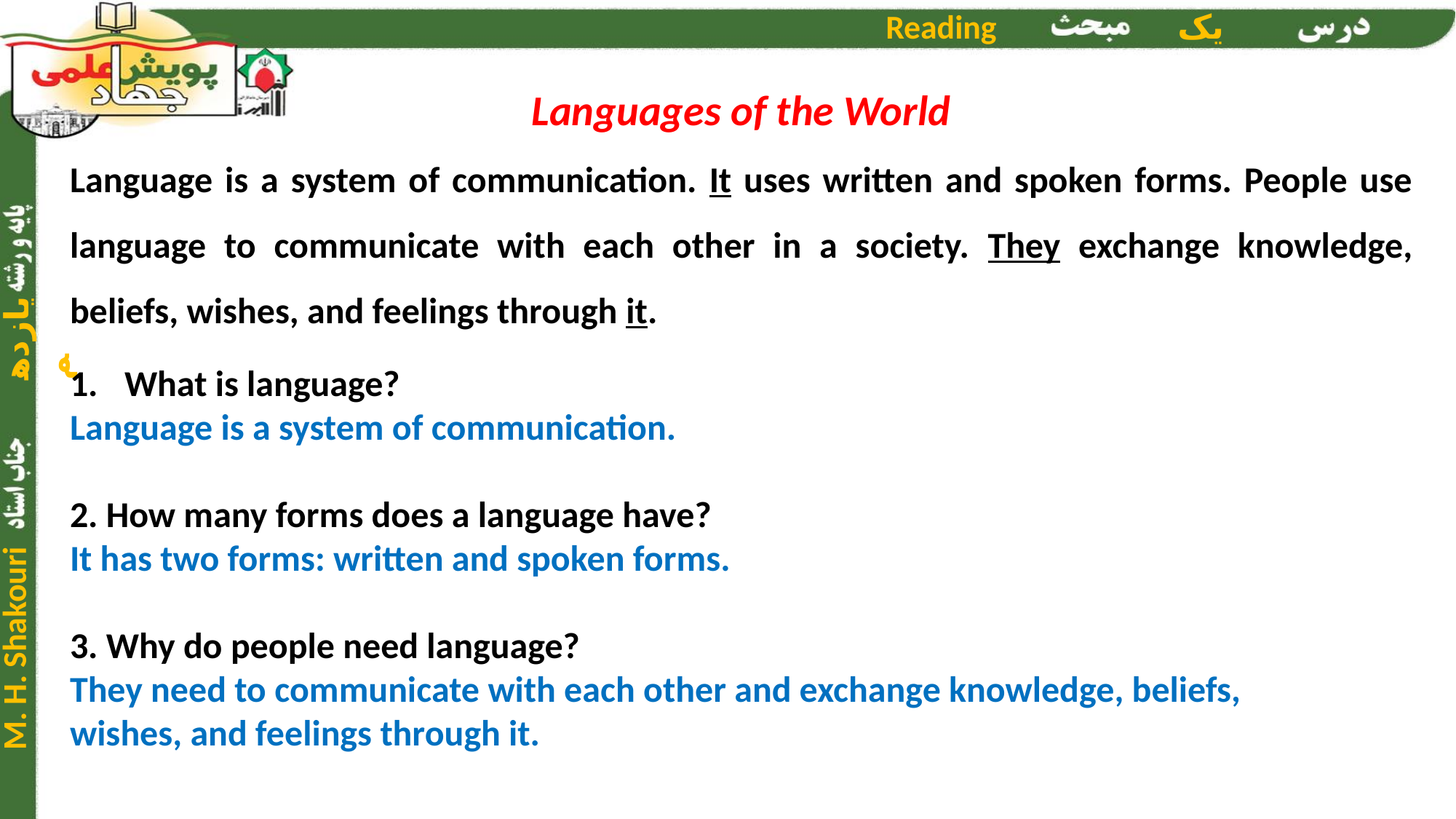

Languages of the World
Language is a system of communication. It uses written and spoken forms. People use language to communicate with each other in a society. They exchange knowledge, beliefs, wishes, and feelings through it.
What is language?
Language is a system of communication.

2. How many forms does a language have?
It has two forms: written and spoken forms.

3. Why do people need language?
They need to communicate with each other and exchange knowledge, beliefs, wishes, and feelings through it.